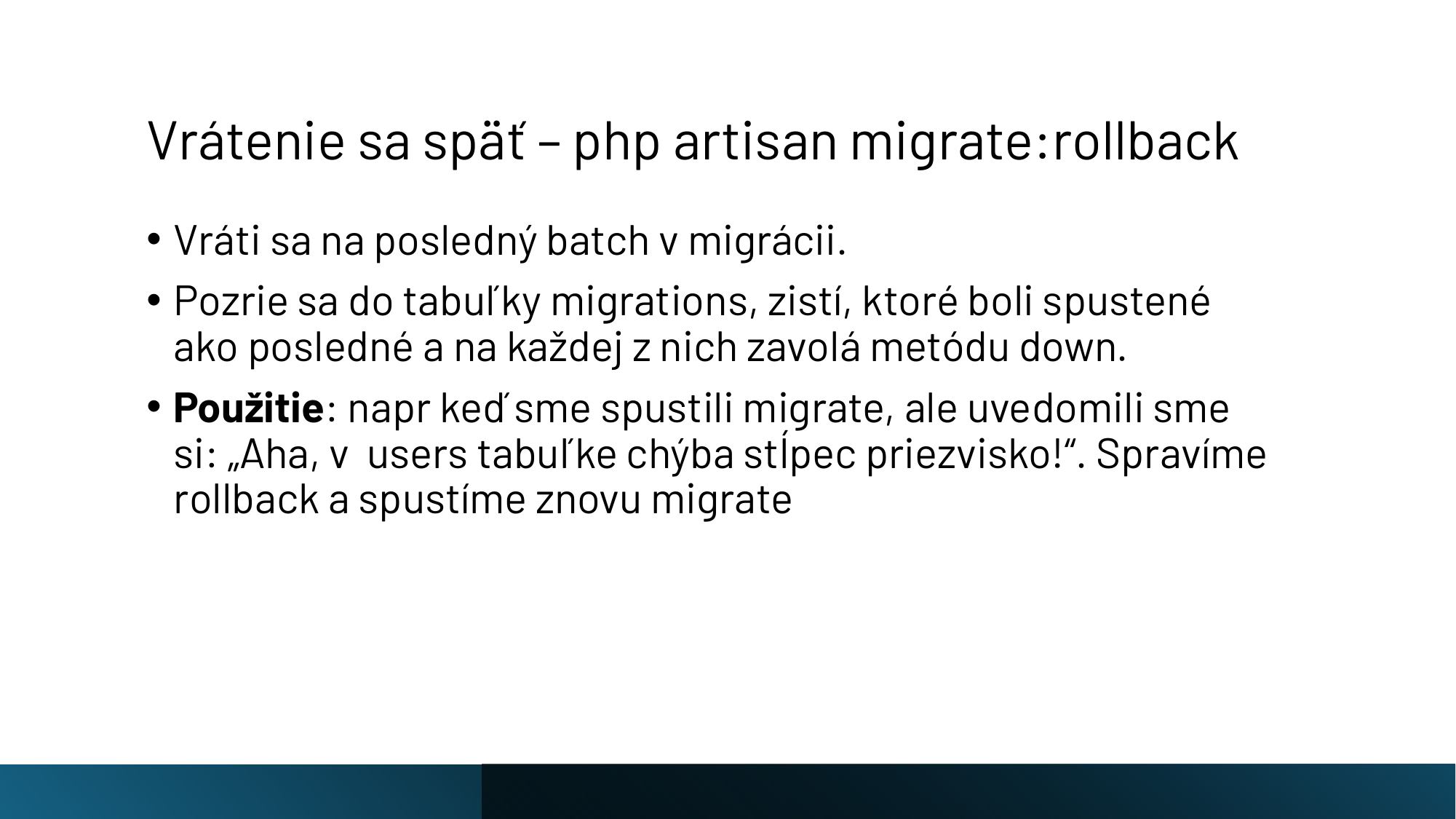

# Vrátenie sa späť – php artisan migrate:rollback
Vráti sa na posledný batch v migrácii.
Pozrie sa do tabuľky migrations, zistí, ktoré boli spustené ako posledné a na každej z nich zavolá metódu down.
Použitie: napr keď sme spustili migrate, ale uvedomili sme si: „Aha, v  users tabuľke chýba stĺpec priezvisko!“. Spravíme rollback a spustíme znovu migrate